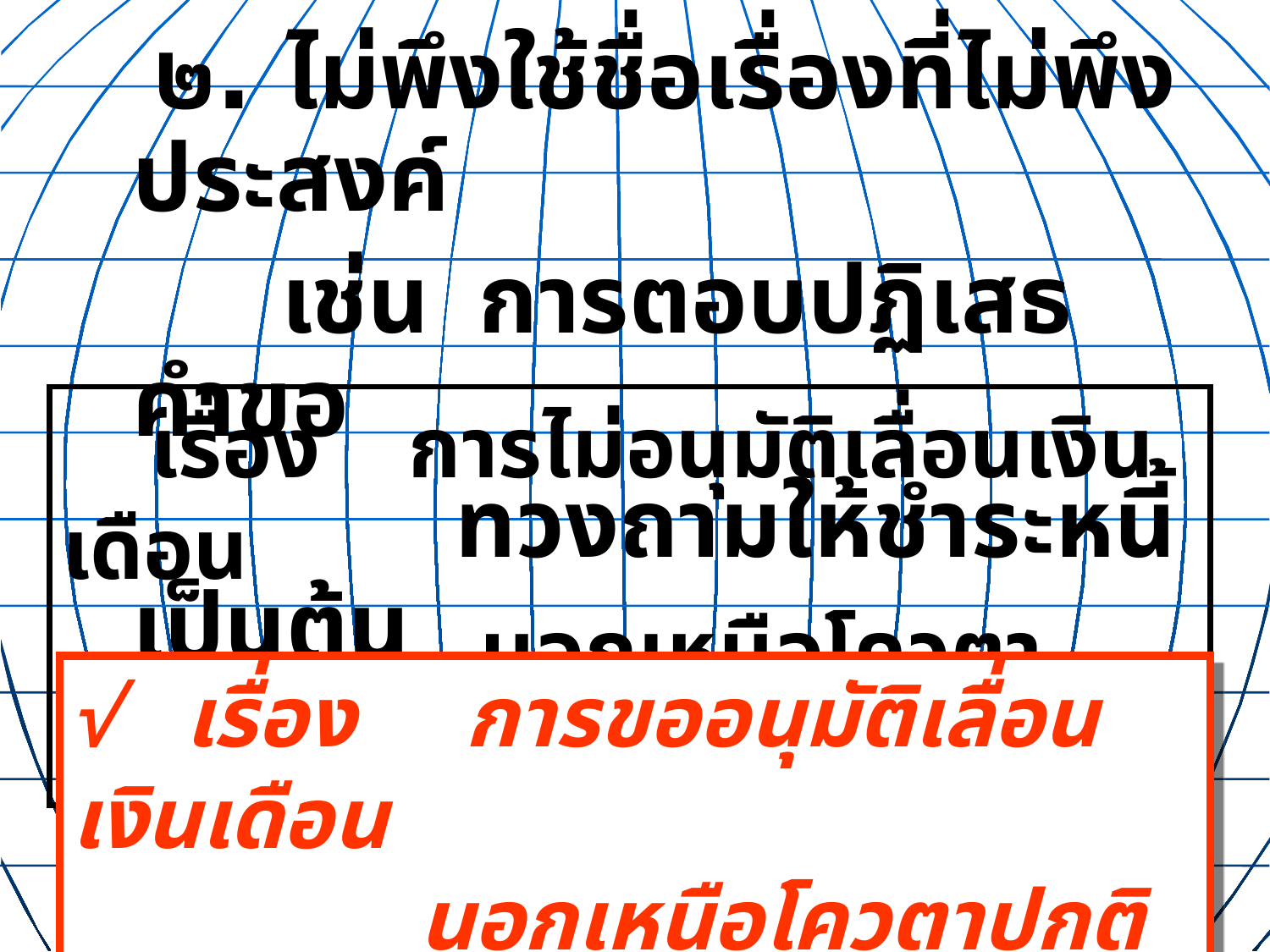

๒. ไม่พึงใช้ชื่อเรื่องที่ไม่พึงประสงค์
      เช่น  การตอบปฏิเสธคำขอ
             ทวงถามให้ชำระหนี้ เป็นต้น
    เรื่อง    การไม่อนุมัติเลื่อนเงินเดือน
                   นอกเหนือโควตาปกติ เป็นกรณีพิเศษ

√   เรื่อง     การขออนุมัติเลื่อนเงินเดือน
	          นอกเหนือโควตาปกติ เป็นกรณีพิเศษ